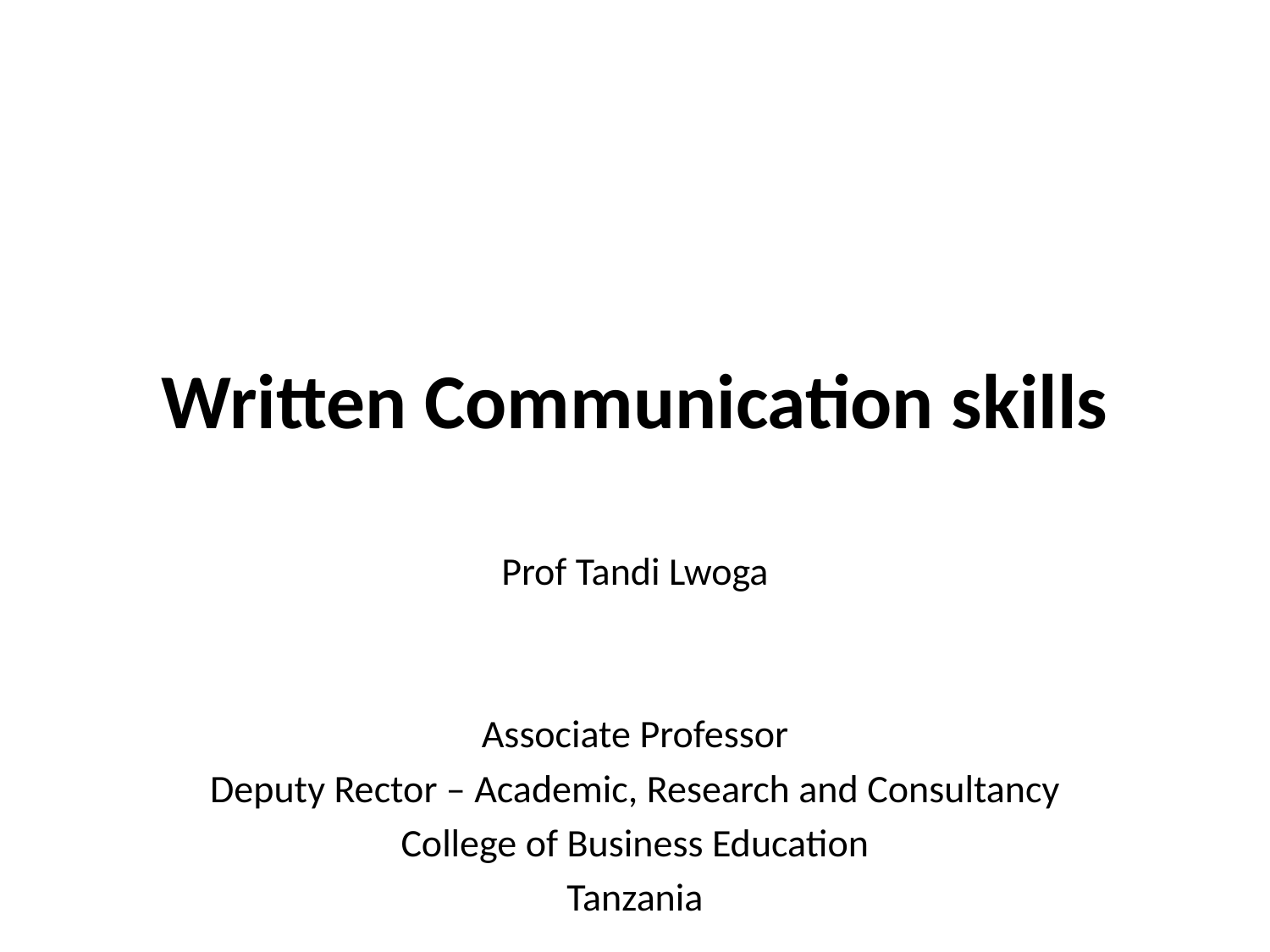

# Written Communication skills
Prof Tandi Lwoga

Associate Professor
Deputy Rector – Academic, Research and Consultancy
College of Business Education
Tanzania